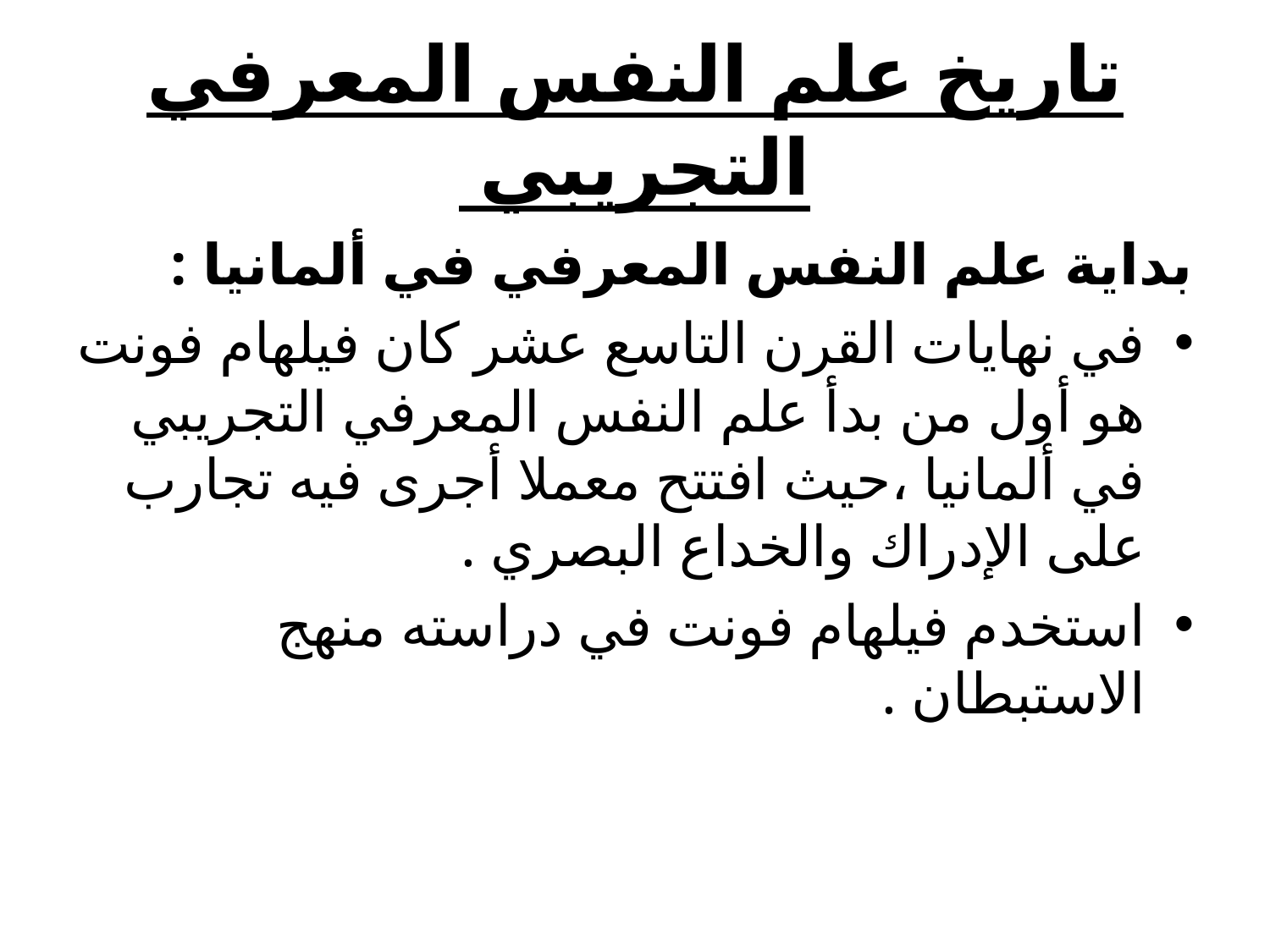

# تاريخ علم النفس المعرفي التجريبي
بداية علم النفس المعرفي في ألمانيا :
في نهايات القرن التاسع عشر كان فيلهام فونت هو أول من بدأ علم النفس المعرفي التجريبي في ألمانيا ،حيث افتتح معملا أجرى فيه تجارب على الإدراك والخداع البصري .
استخدم فيلهام فونت في دراسته منهج الاستبطان .